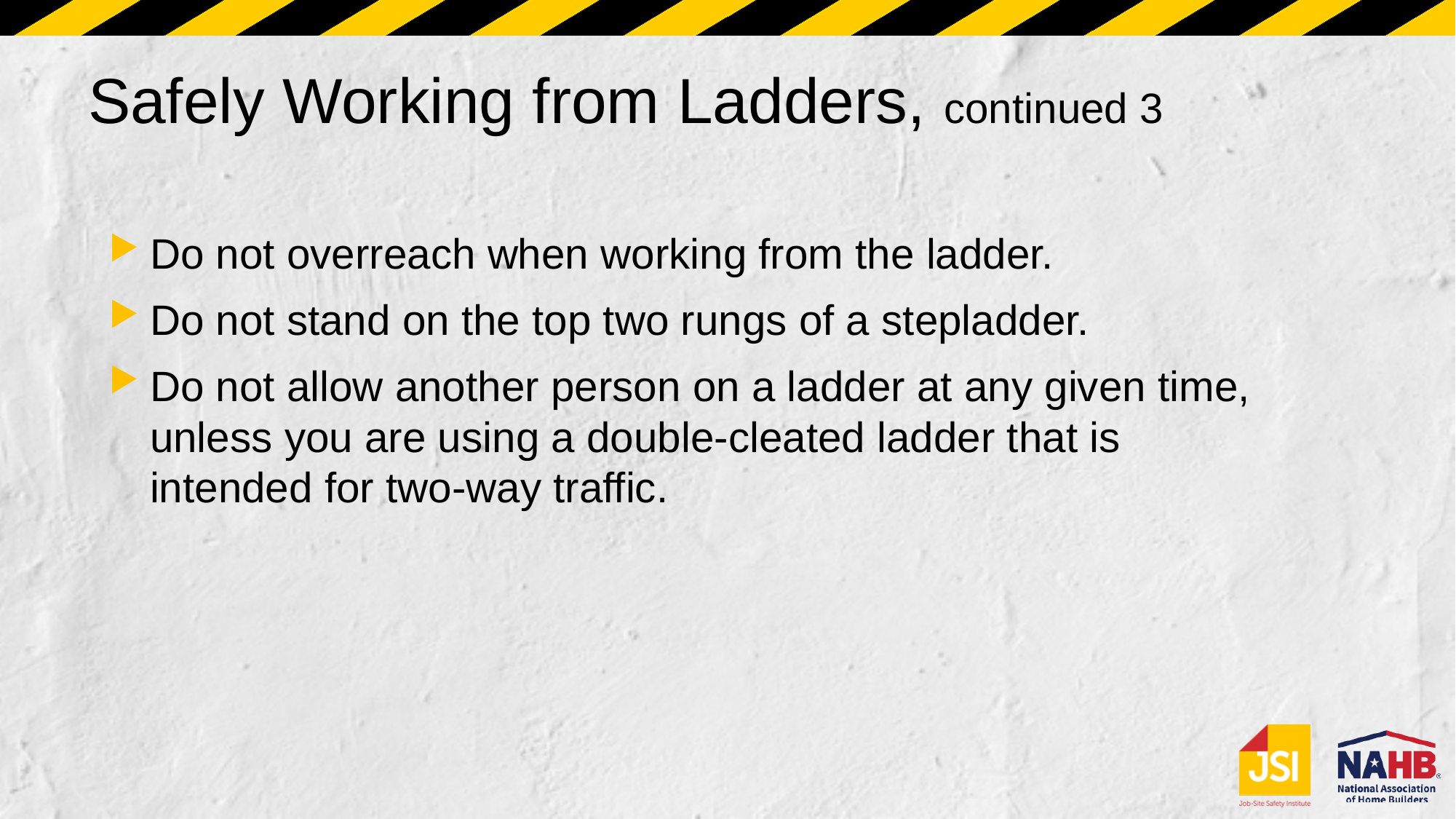

# Safely Working from Ladders, continued 3
Do not overreach when working from the ladder.
Do not stand on the top two rungs of a stepladder.
Do not allow another person on a ladder at any given time, unless you are using a double-cleated ladder that is intended for two-way traffic.